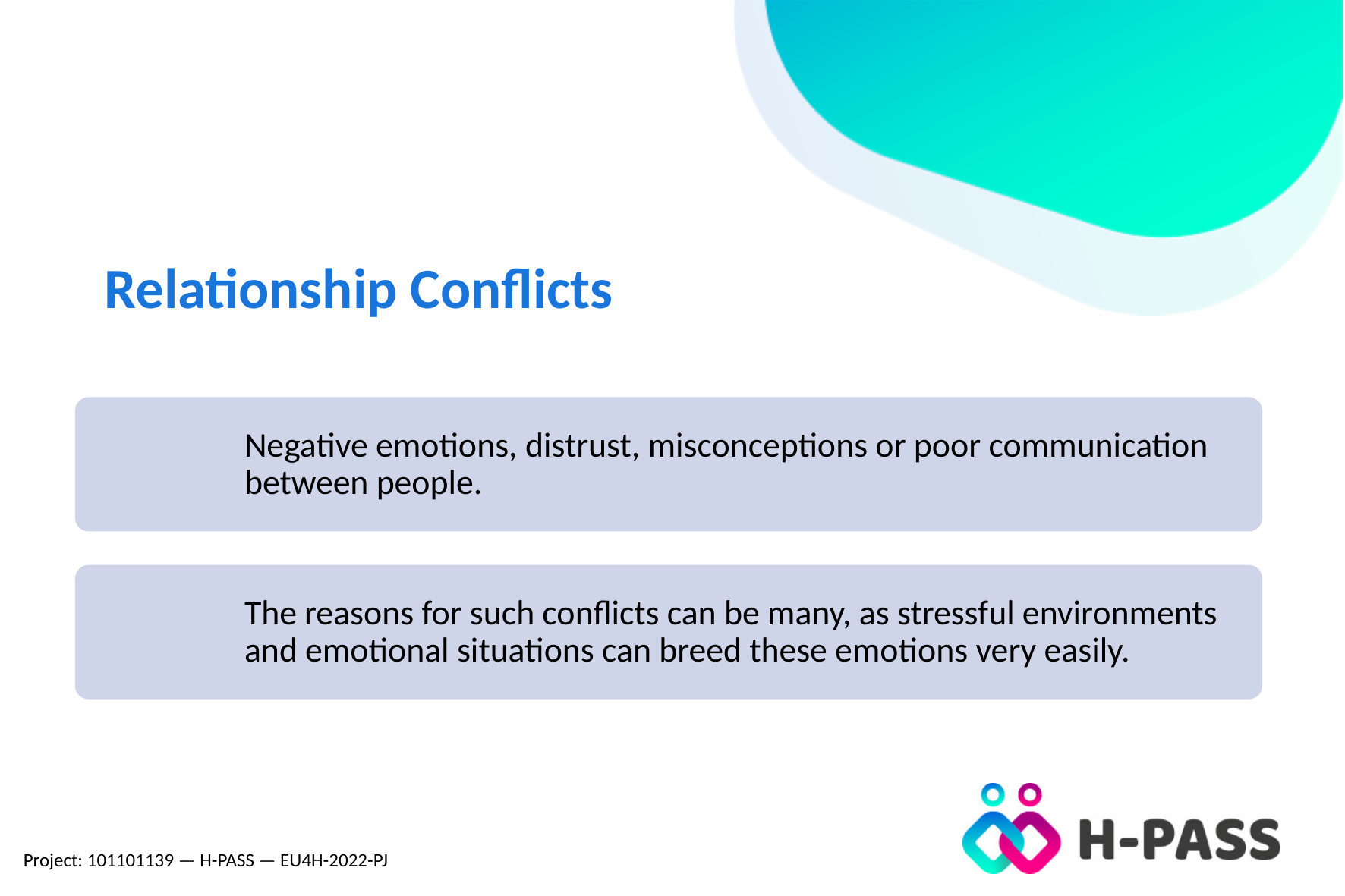

# Relationship Conflicts
Negative emotions, distrust, misconceptions or poor communication between people.
The reasons for such conflicts can be many, as stressful environments and emotional situations can breed these emotions very easily.
Project: 101101139 — H-PASS — EU4H-2022-PJ